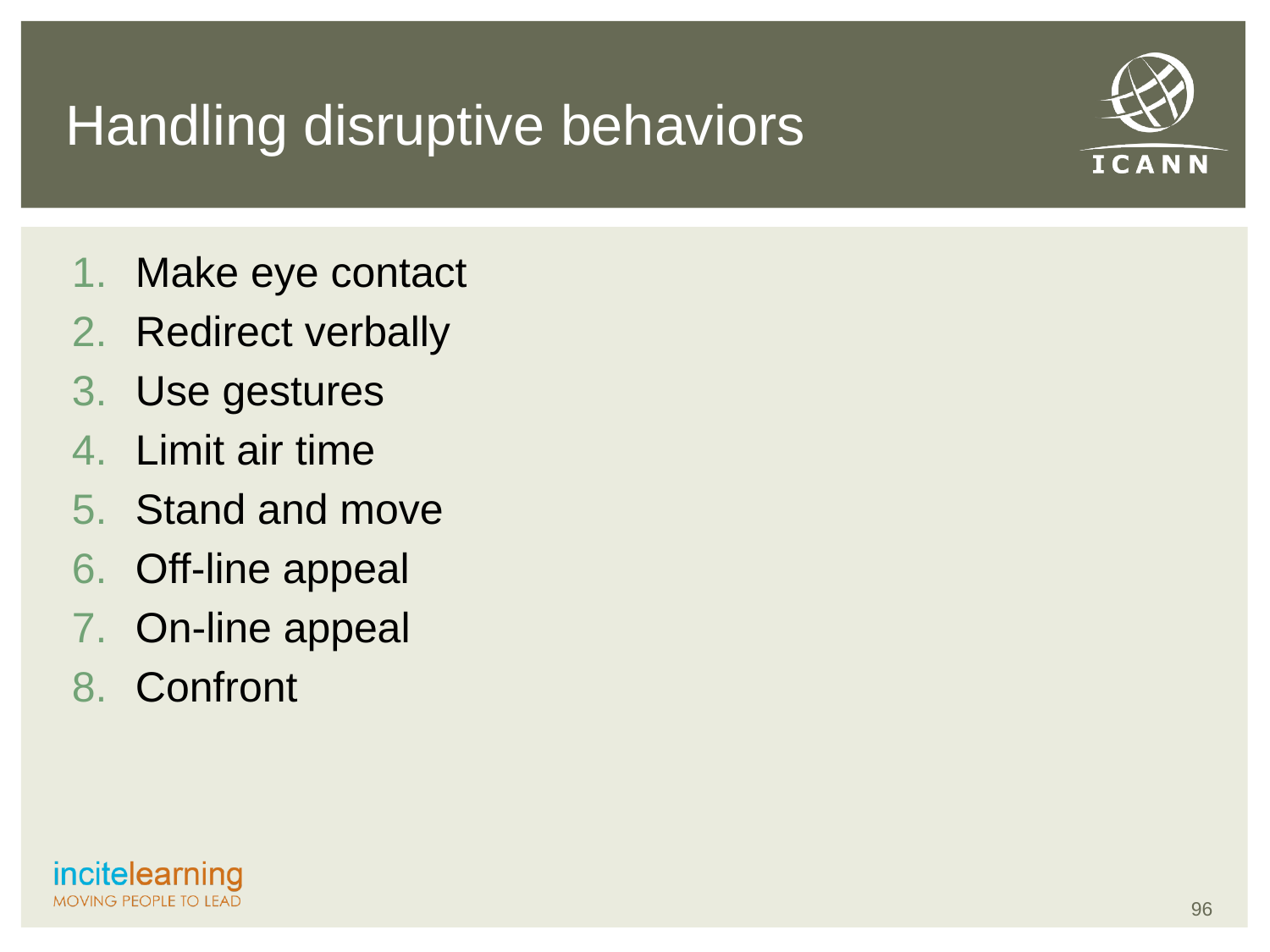

# Handling disruptive behaviors
Make eye contact
Redirect verbally
Use gestures
Limit air time
Stand and move
Off-line appeal
On-line appeal
Confront
96